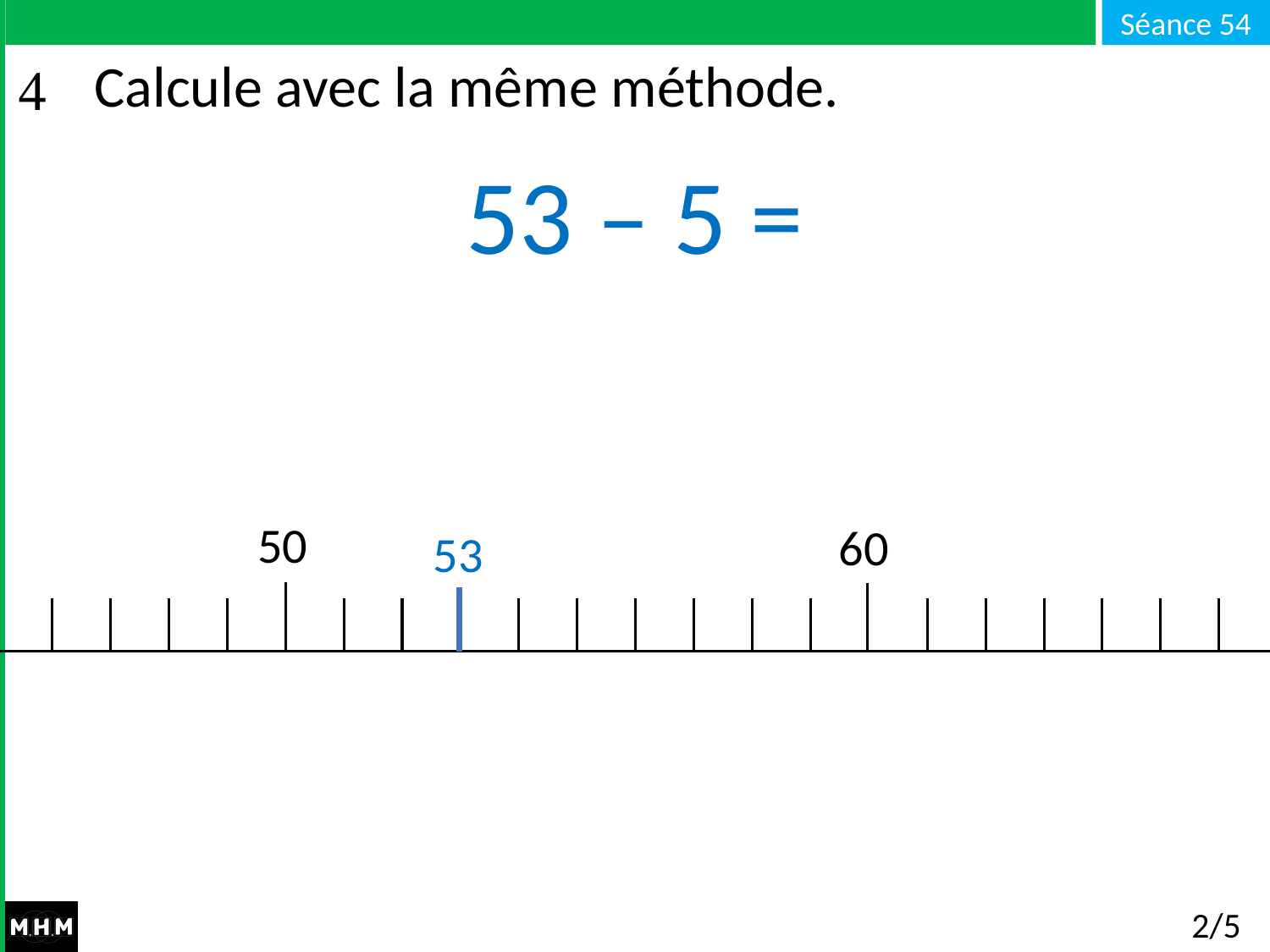

# Calcule avec la même méthode.
53 – 5 =
50
60
53
2/5